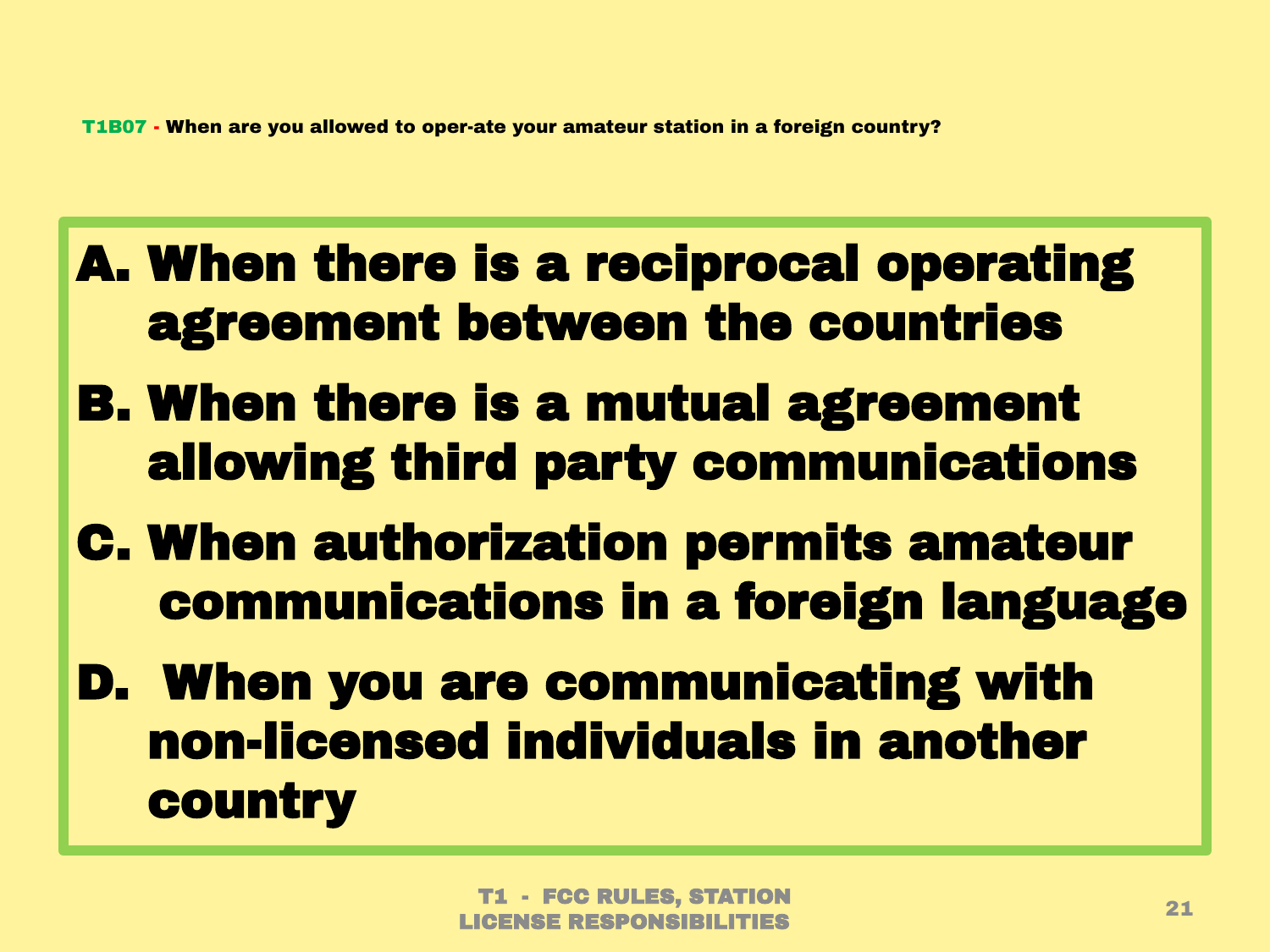

# T1B07 - When are you allowed to oper-ate your amateur station in a foreign country?

When there is a reciprocal operating agreement between the countries

When there is a mutual agreement allowing third party communications

When authorization permits amateur
     communications in a foreign language

D.  When you are communicating with non-licensed individuals in another country

T1  -  FCC RULES, STATION LICENSE RESPONSIBILITIES
21